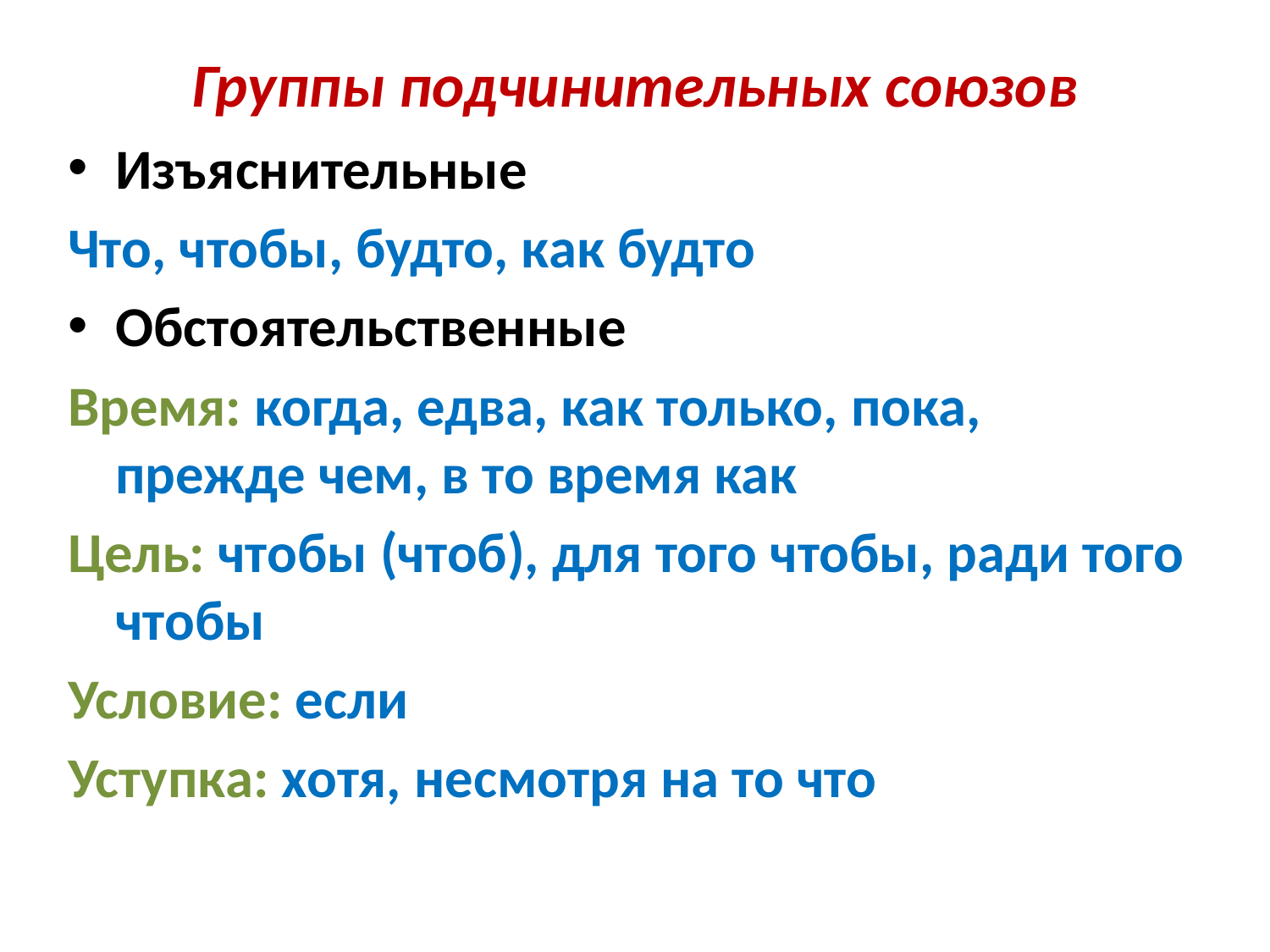

# Группы подчинительных союзов
Изъяснительные
Что, чтобы, будто, как будто
Обстоятельственные
Время: когда, едва, как только, пока, прежде чем, в то время как
Цель: чтобы (чтоб), для того чтобы, ради того чтобы
Условие: если
Уступка: хотя, несмотря на то что